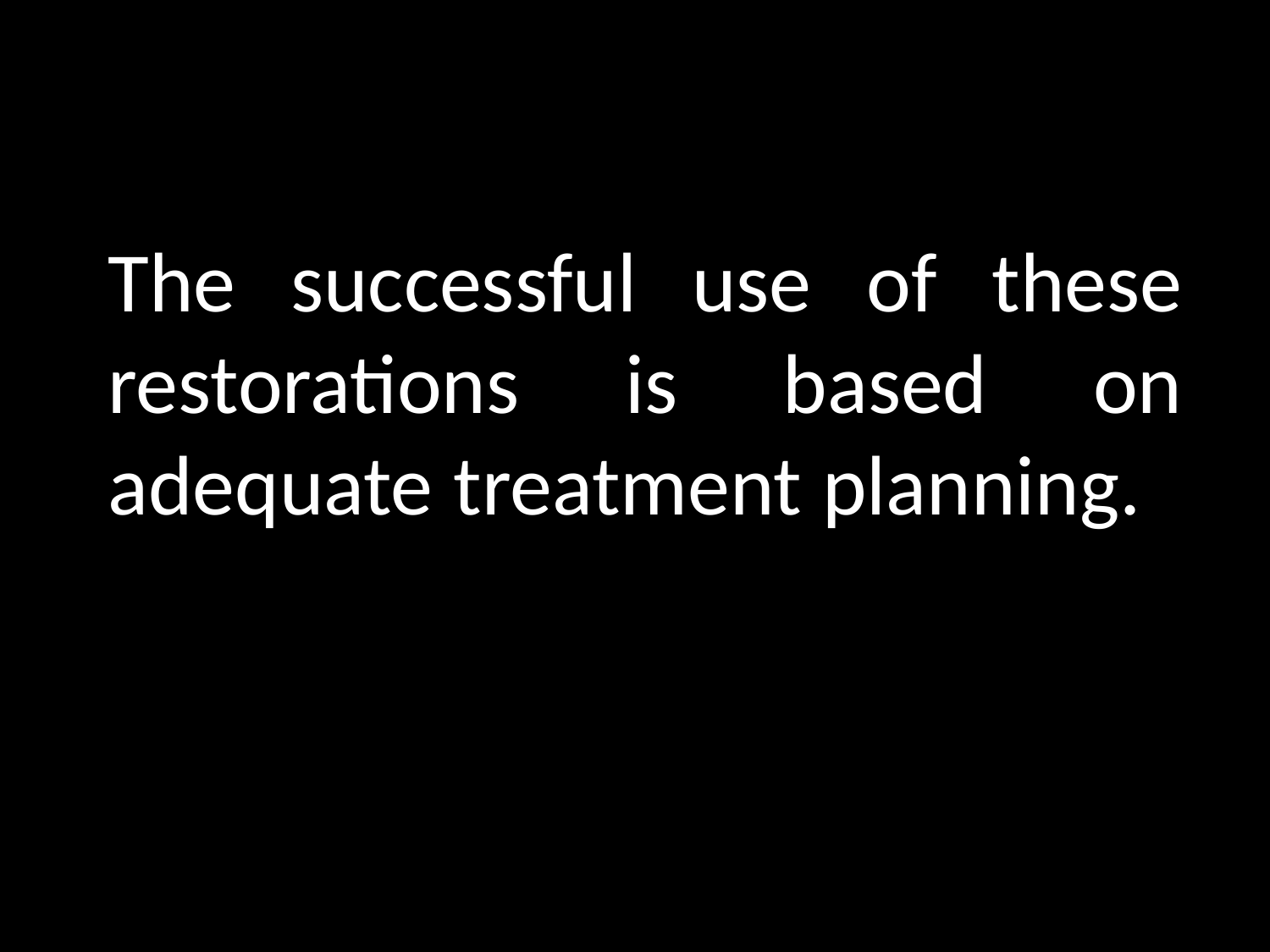

# The successful use of these restorations is based on adequate treatment planning.